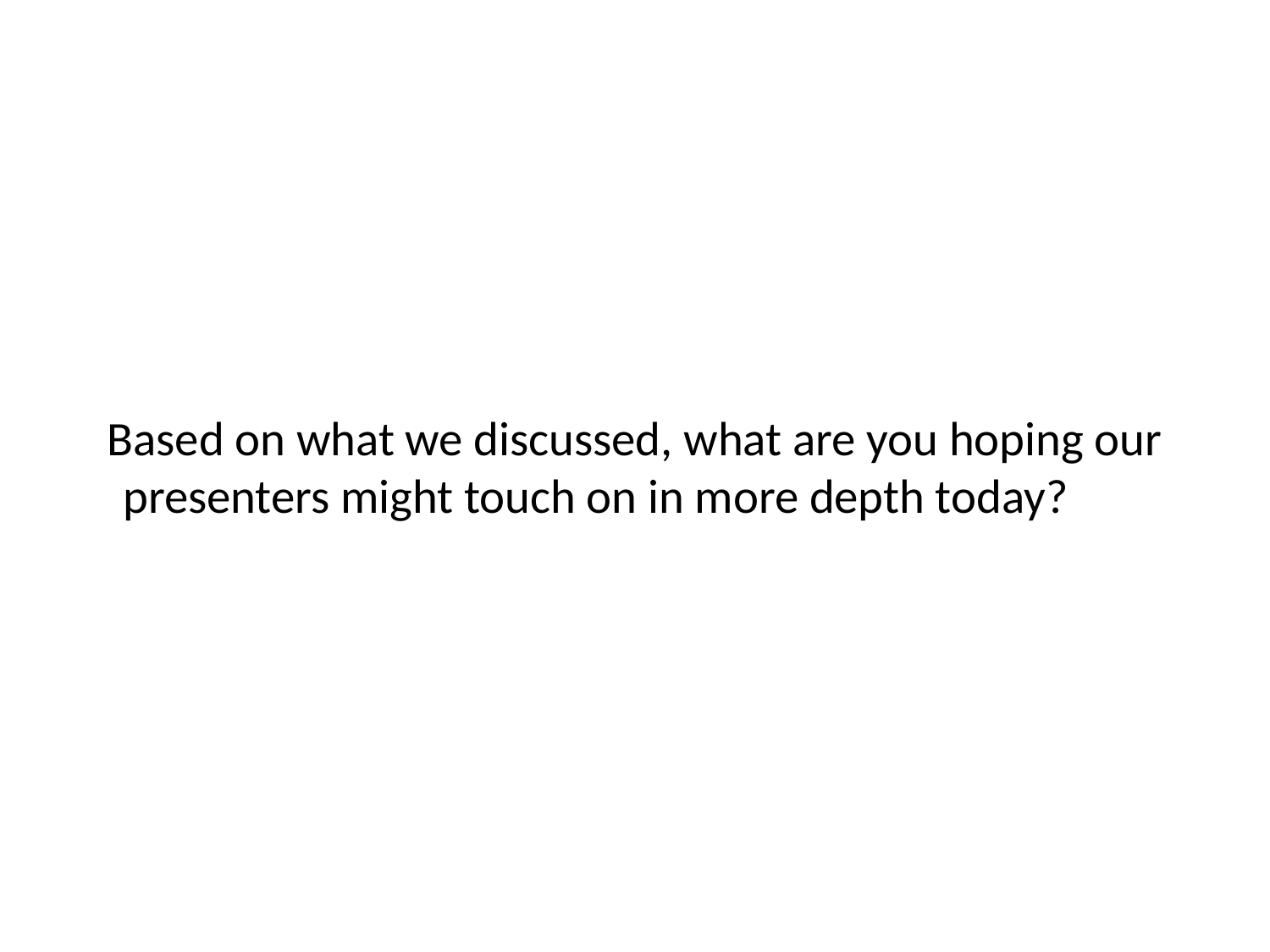

# Based on what we discussed, what are you hoping our presenters might touch on in more depth today?